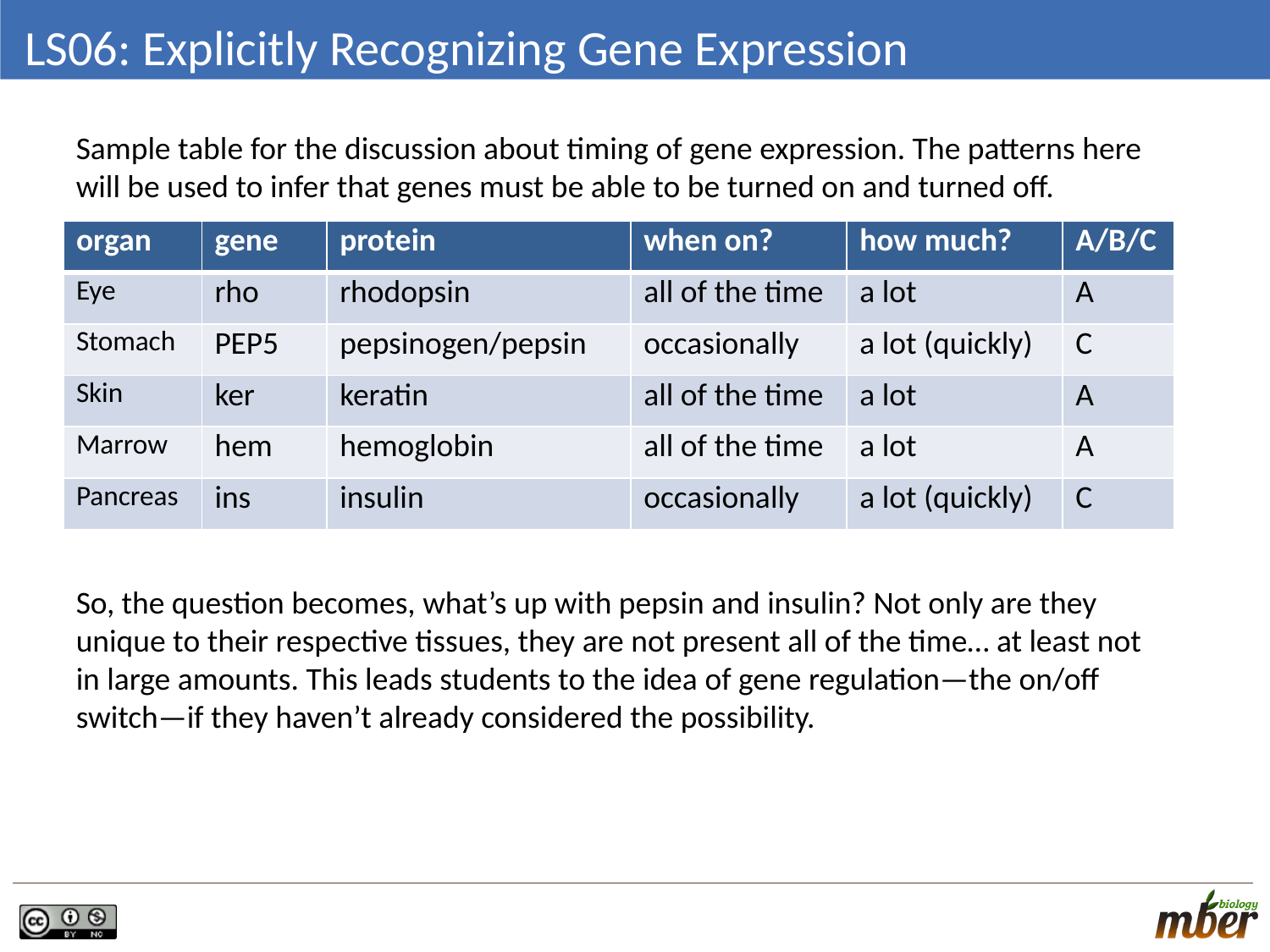

# LS06: Explicitly Recognizing Gene Expression
Sample table for the discussion about timing of gene expression. The patterns here will be used to infer that genes must be able to be turned on and turned off.
| organ | gene | protein | when on? | how much? | A/B/C |
| --- | --- | --- | --- | --- | --- |
| Eye | rho | rhodopsin | all of the time | a lot | A |
| Stomach | PEP5 | pepsinogen/pepsin | occasionally | a lot (quickly) | C |
| Skin | ker | keratin | all of the time | a lot | A |
| Marrow | hem | hemoglobin | all of the time | a lot | A |
| Pancreas | ins | insulin | occasionally | a lot (quickly) | C |
So, the question becomes, what’s up with pepsin and insulin? Not only are they unique to their respective tissues, they are not present all of the time… at least not in large amounts. This leads students to the idea of gene regulation—the on/off switch—if they haven’t already considered the possibility.